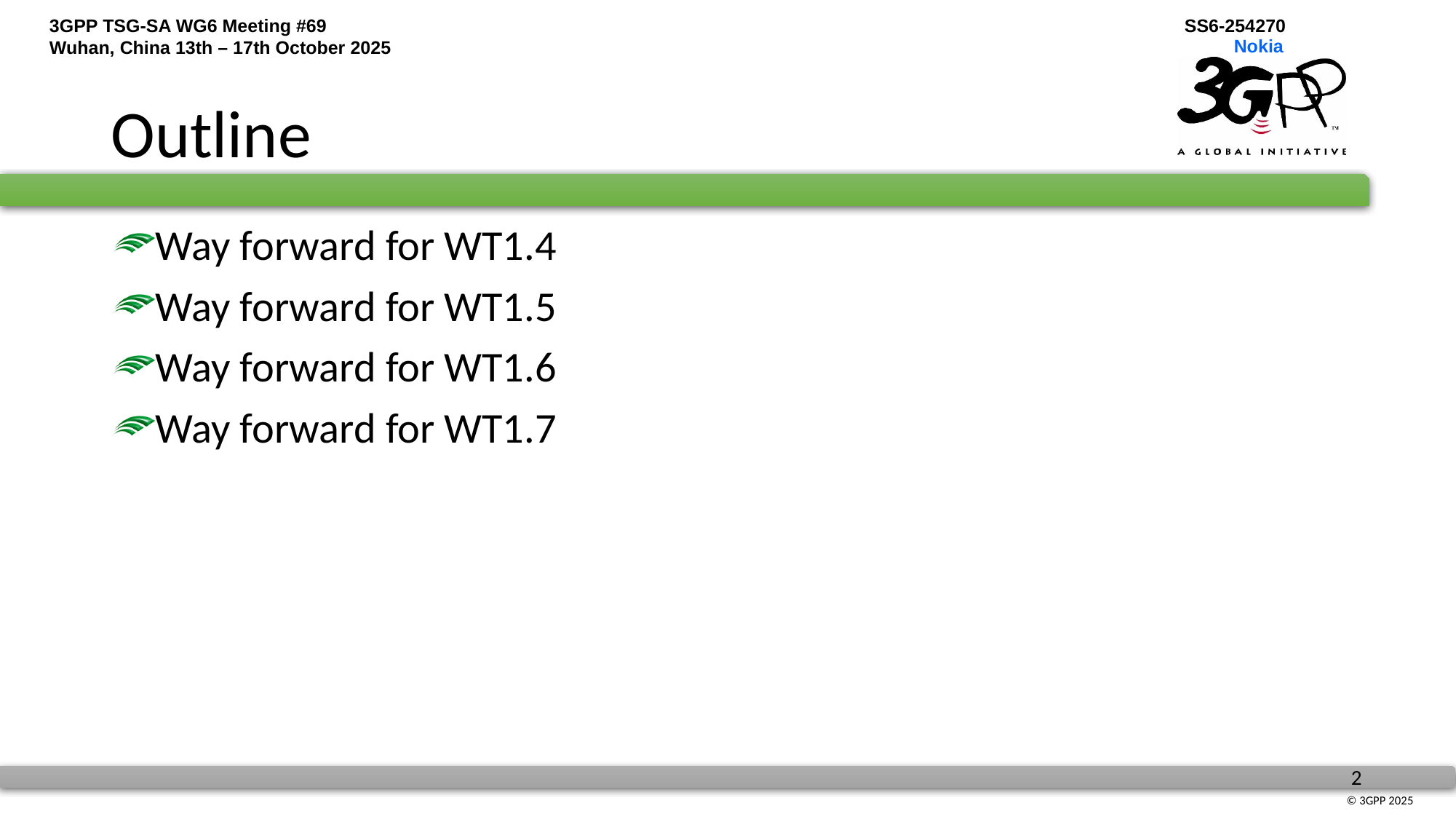

# Outline
Way forward for WT1.4
Way forward for WT1.5
Way forward for WT1.6
Way forward for WT1.7